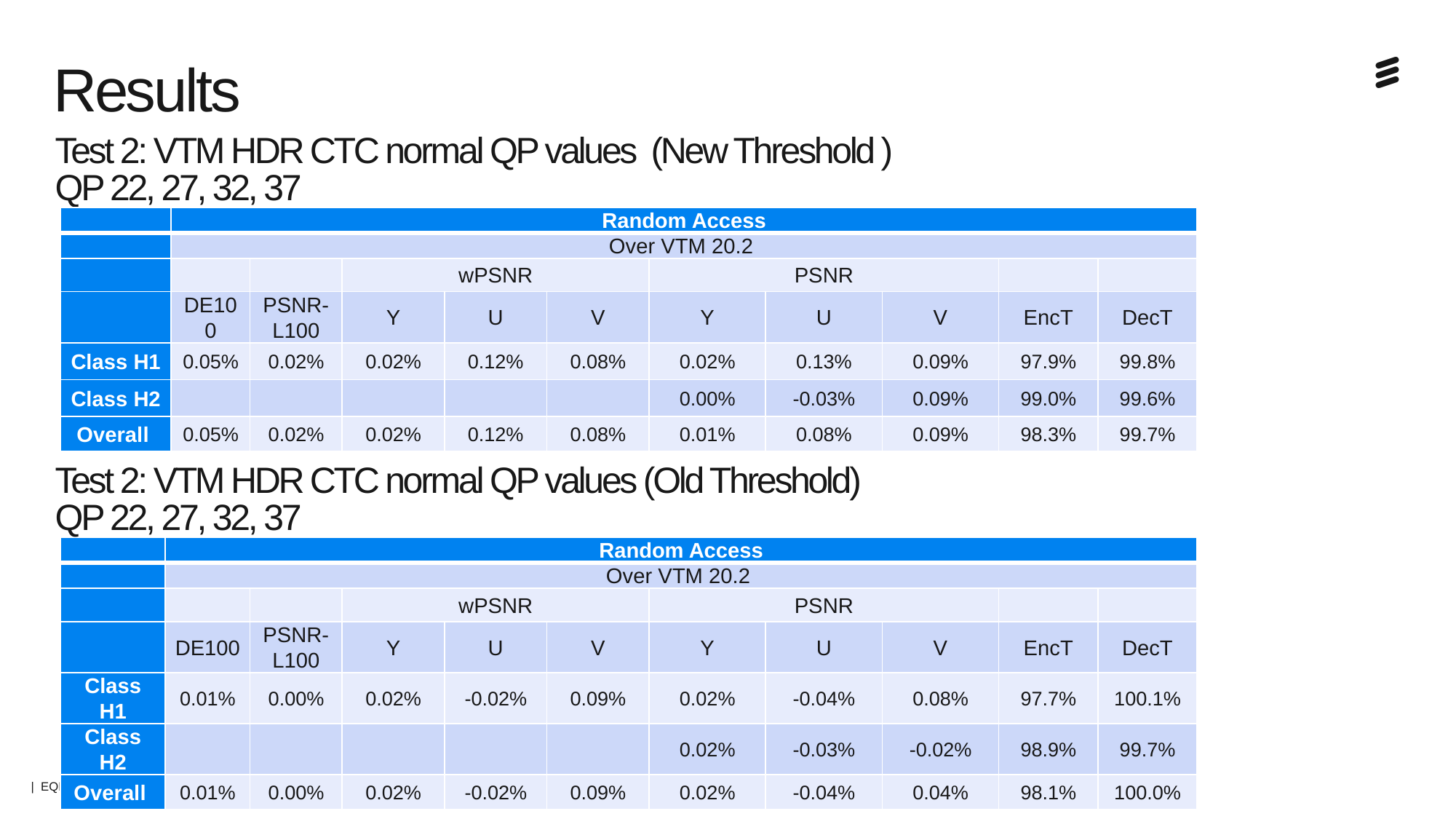

Results
# Test 2: VTM HDR CTC normal QP values  (New Threshold ) QP 22, 27, 32, 37
|  | Random Access |  |  |  |  |  |  |  |  |  |
| --- | --- | --- | --- | --- | --- | --- | --- | --- | --- | --- |
|  | Over VTM 20.2 |  |  |  |  |  |  |  |  |  |
|  |  |  | wPSNR |  |  | PSNR |  |  |  |  |
|  | DE100 | PSNR-L100 | Y | U | V | Y | U | V | EncT | DecT |
| Class H1 | 0.05% | 0.02% | 0.02% | 0.12% | 0.08% | 0.02% | 0.13% | 0.09% | 97.9% | 99.8% |
| Class H2 |  |  |  |  |  | 0.00% | -0.03% | 0.09% | 99.0% | 99.6% |
| Overall | 0.05% | 0.02% | 0.02% | 0.12% | 0.08% | 0.01% | 0.08% | 0.09% | 98.3% | 99.7% |
Test 2: VTM HDR CTC normal QP values (Old Threshold)
QP 22, 27, 32, 37
|  | Random Access |  |  |  |  |  |  |  |  |  |
| --- | --- | --- | --- | --- | --- | --- | --- | --- | --- | --- |
|  | Over VTM 20.2 |  |  |  |  |  |  |  |  |  |
|  |  |  | wPSNR |  |  | PSNR |  |  |  |  |
|  | DE100 | PSNR-L100 | Y | U | V | Y | U | V | EncT | DecT |
| Class H1 | 0.01% | 0.00% | 0.02% | -0.02% | 0.09% | 0.02% | -0.04% | 0.08% | 97.7% | 100.1% |
| Class H2 |  |  |  |  |  | 0.02% | -0.03% | -0.02% | 98.9% | 99.7% |
| Overall | 0.01% | 0.00% | 0.02% | -0.02% | 0.09% | 0.02% | -0.04% | 0.04% | 98.1% | 100.0% |